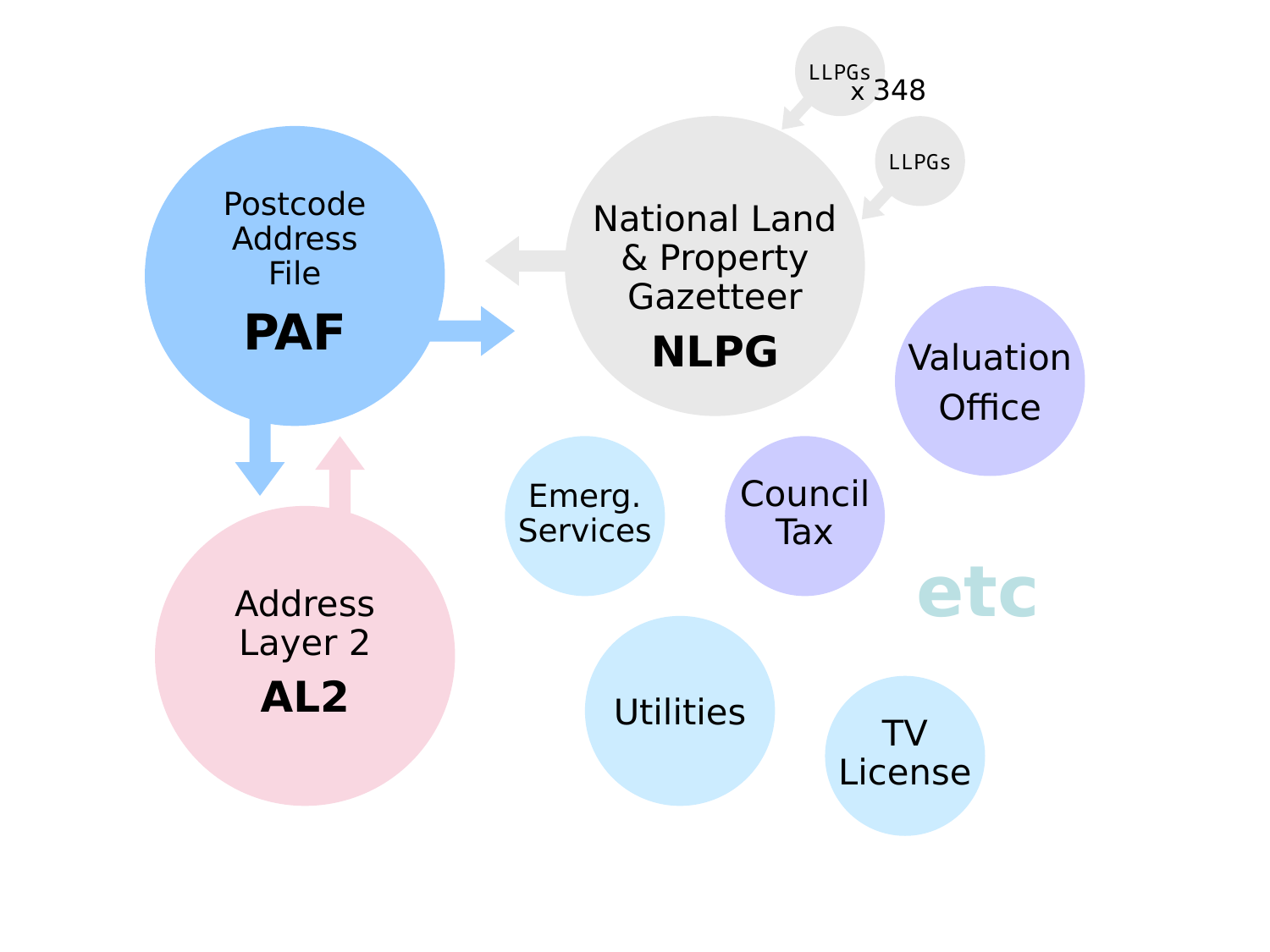

LLPGs
x 348

National Land
& Property
Gazetteer
NLPG
LLPGs
Postcode
Address
File
PAF

Valuation
Office

Emerg.
Services
Council
Tax

Address
Layer 2
AL2
etc
Utilities
TV
License